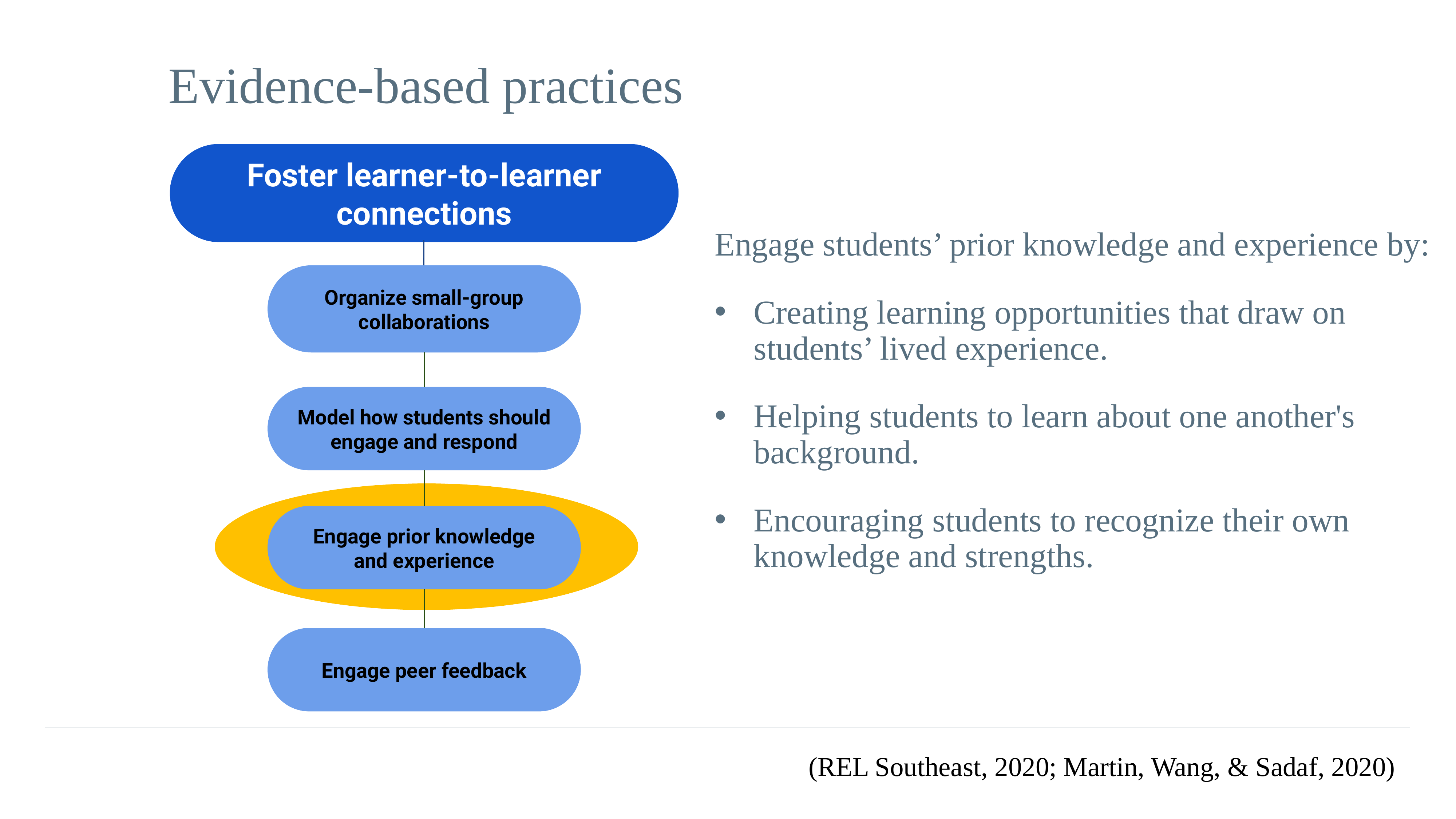

# Evidence-based practices-8
Foster learner-to-learner connections
Engage students’ prior knowledge and experience by:
Creating learning opportunities that draw on students’ lived experience.
Helping students to learn about one another's background.
Encouraging students to recognize their own knowledge and strengths.
Organize small-group collaborations
Model how students should engage and respond

Engage prior knowledge and experience
Engage peer feedback
(REL Southeast, 2020; Martin, Wang, & Sadaf, 2020)